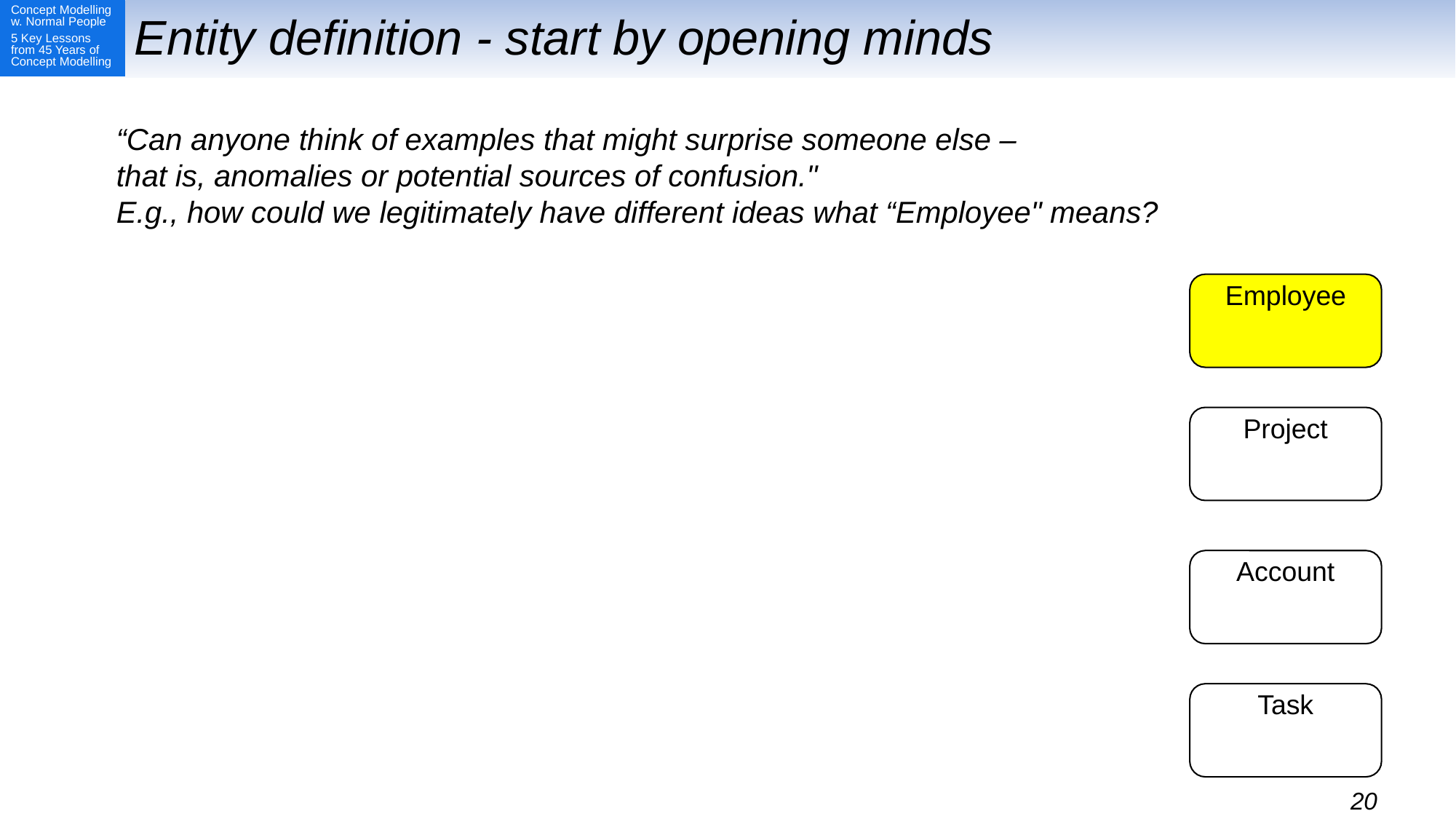

# Entity definition - start by opening minds
“Can anyone think of examples that might surprise someone else –
that is, anomalies or potential sources of confusion."
E.g., how could we legitimately have different ideas what “Employee" means?
Employee
Project
Account
Task